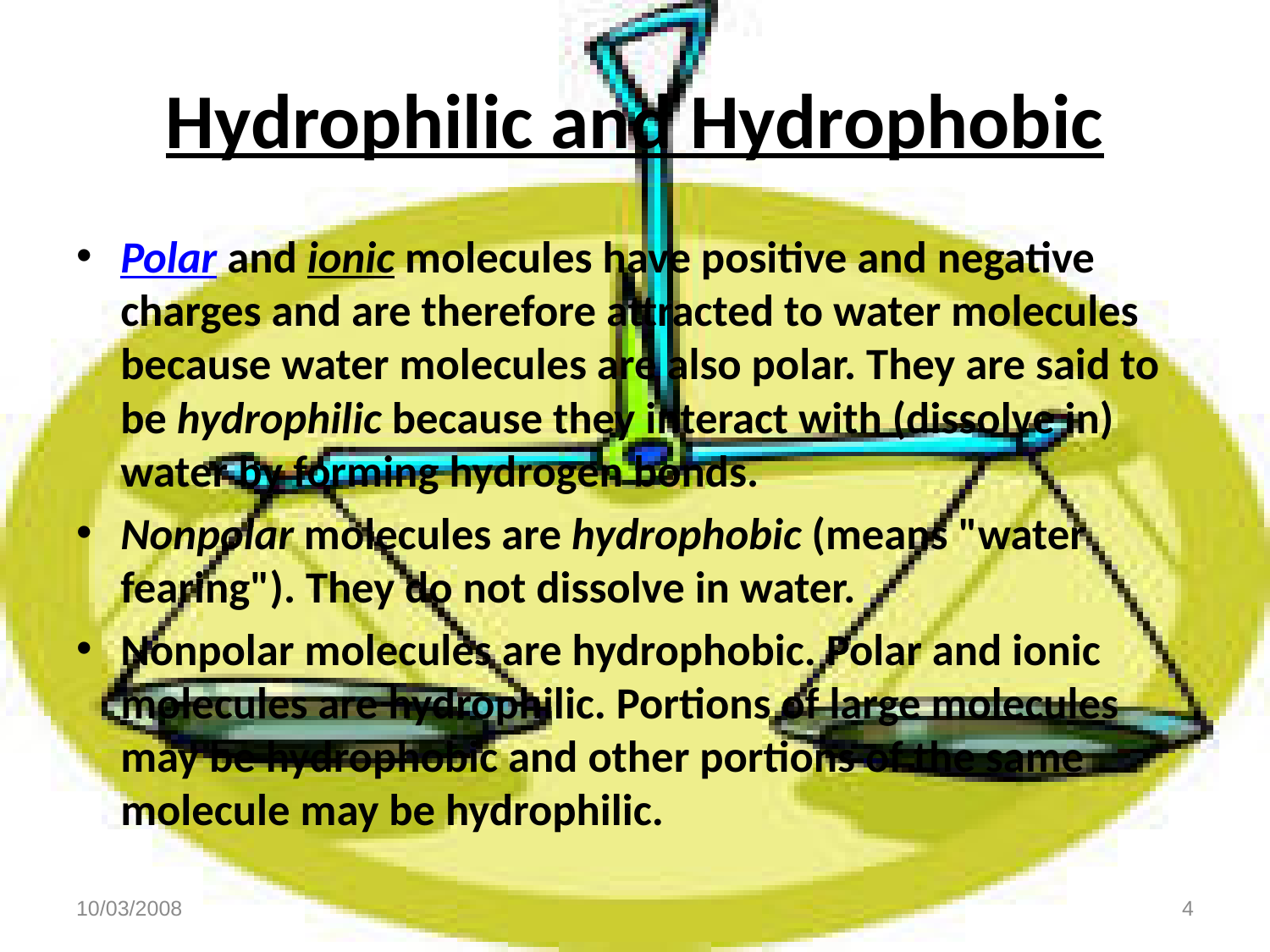

# Hydrophilic and Hydrophobic
Polar and ionic molecules have positive and negative charges and are therefore attracted to water molecules because water molecules are also polar. They are said to be hydrophilic because they interact with (dissolve in) water by forming hydrogen bonds.
Nonpolar molecules are hydrophobic (means "water fearing"). They do not dissolve in water.
Nonpolar molecules are hydrophobic. Polar and ionic molecules are hydrophilic. Portions of large molecules may be hydrophobic and other portions of the same molecule may be hydrophilic.

10/03/2008
4